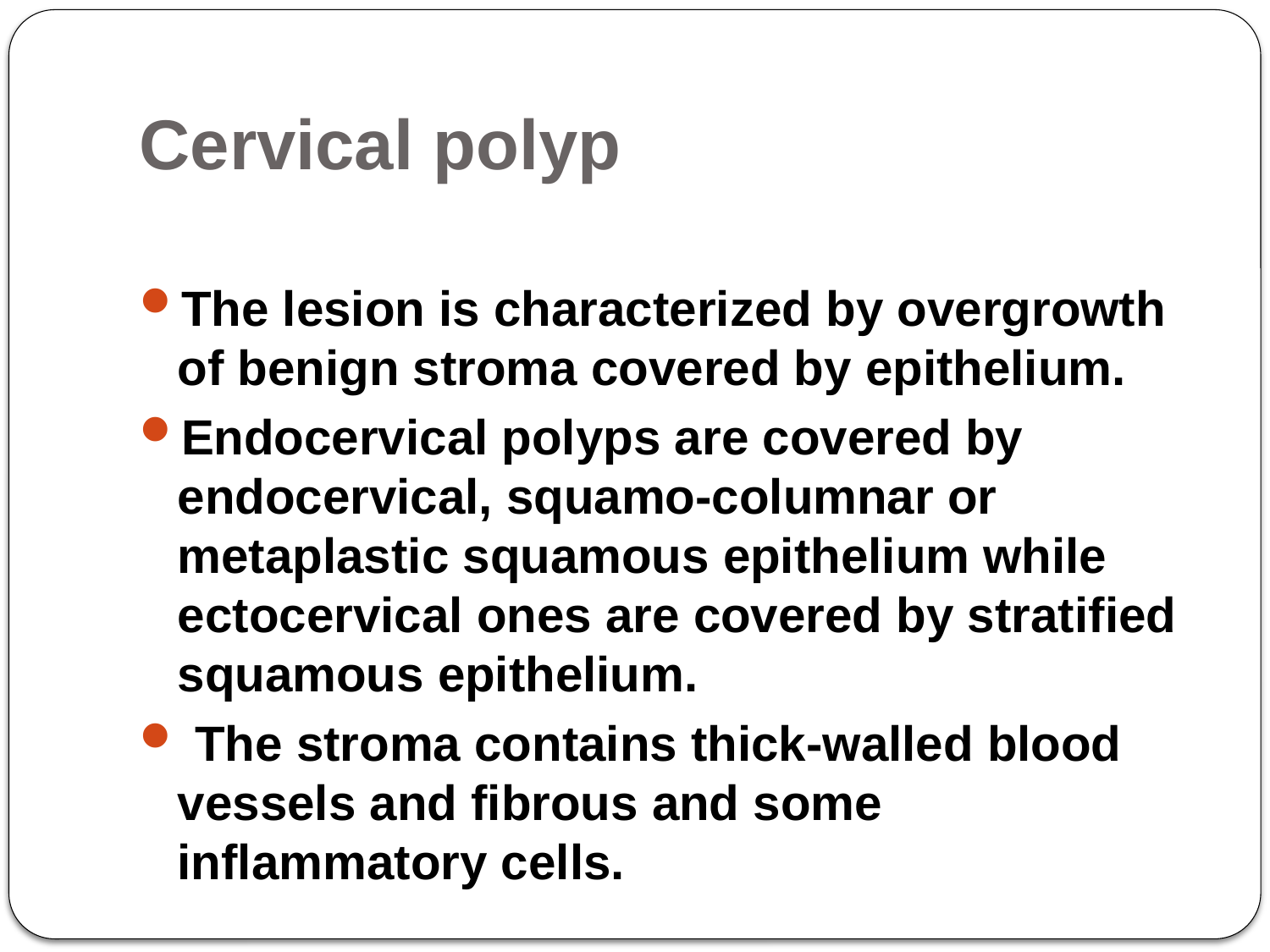

# Cervical polyp

The lesion is characterized by overgrowth of benign stroma covered by epithelium.
Endocervical polyps are covered by endocervical, squamo-columnar or metaplastic squamous epithelium while ectocervical ones are covered by stratified squamous epithelium.
 The stroma contains thick-walled blood vessels and fibrous and some inflammatory cells.